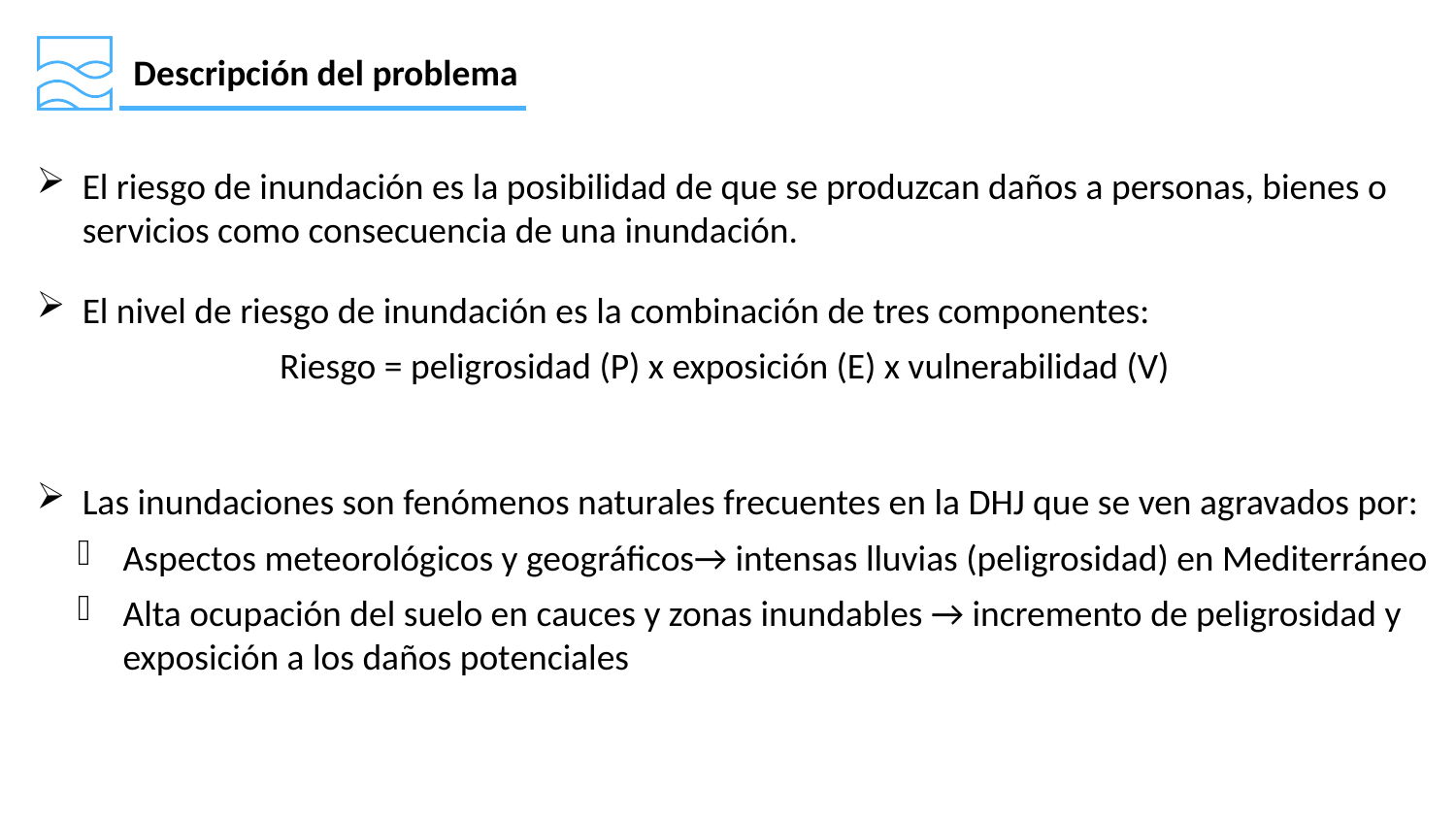

Descripción del problema
El riesgo de inundación es la posibilidad de que se produzcan daños a personas, bienes o servicios como consecuencia de una inundación.
El nivel de riesgo de inundación es la combinación de tres componentes:
	Riesgo = peligrosidad (P) x exposición (E) x vulnerabilidad (V)

Las inundaciones son fenómenos naturales frecuentes en la DHJ que se ven agravados por:
Aspectos meteorológicos y geográficos→ intensas lluvias (peligrosidad) en Mediterráneo
Alta ocupación del suelo en cauces y zonas inundables → incremento de peligrosidad y exposición a los daños potenciales